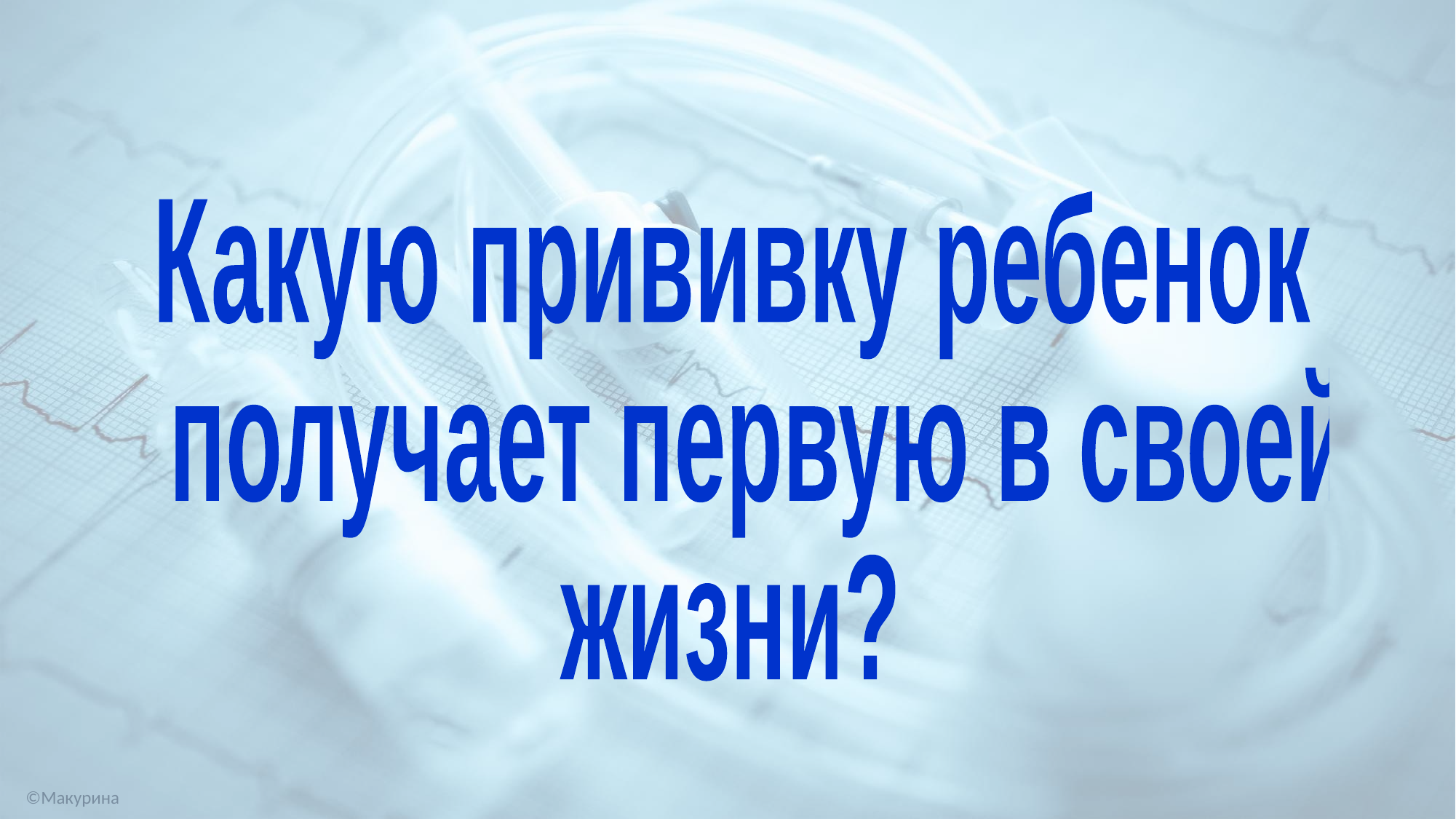

Какую прививку ребенок
 получает первую в своей
жизни?